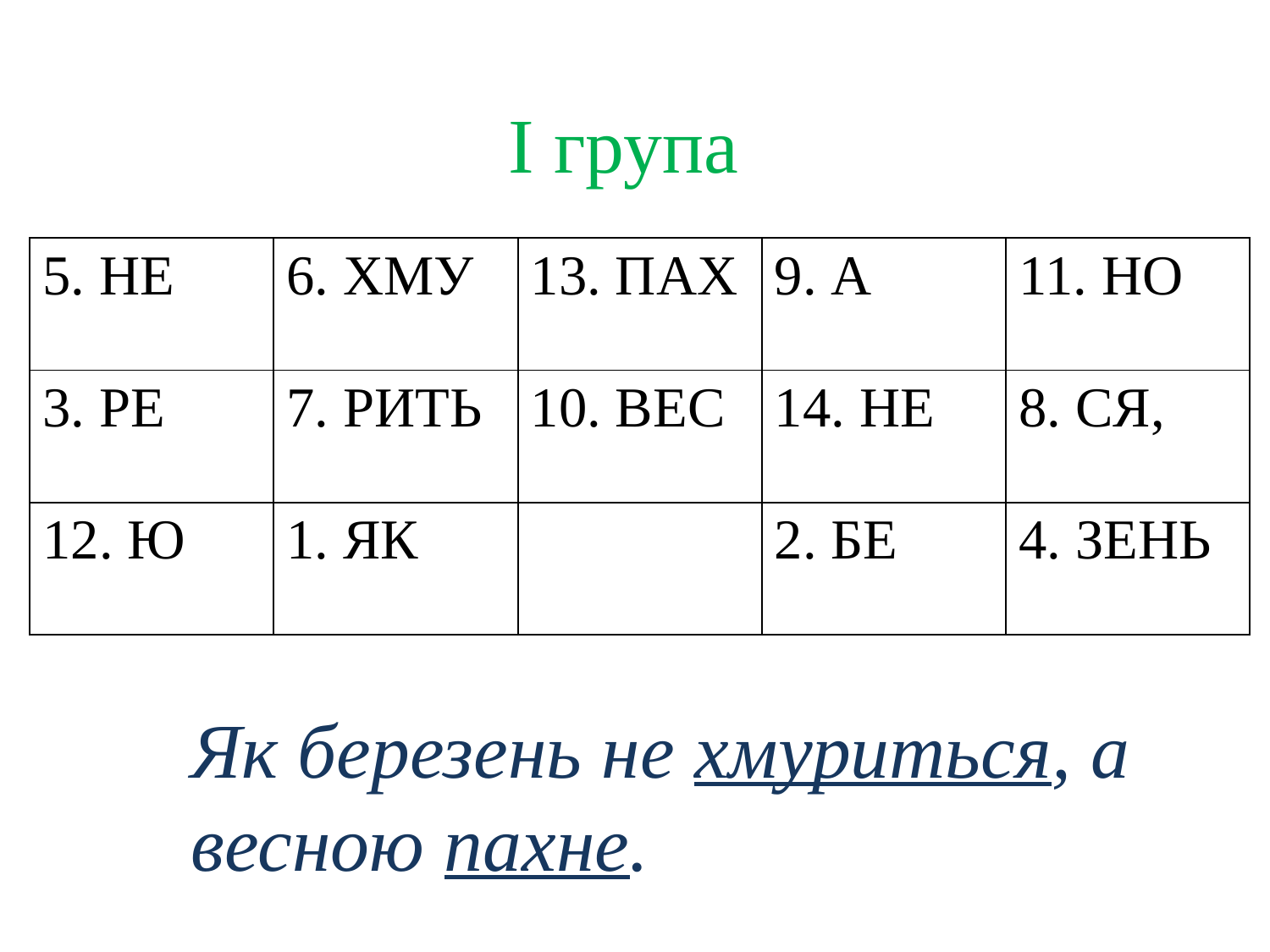

I група
| 5. НЕ | 6. ХМУ | 13. ПАХ | 9. А | 11. НО |
| --- | --- | --- | --- | --- |
| 3. РЕ | 7. РИТЬ | 10. ВЕС | 14. НЕ | 8. СЯ, |
| 12. Ю | 1. ЯК |  | 2. БЕ | 4. ЗЕНЬ |
Як березень не хмуриться, а весною пахне.